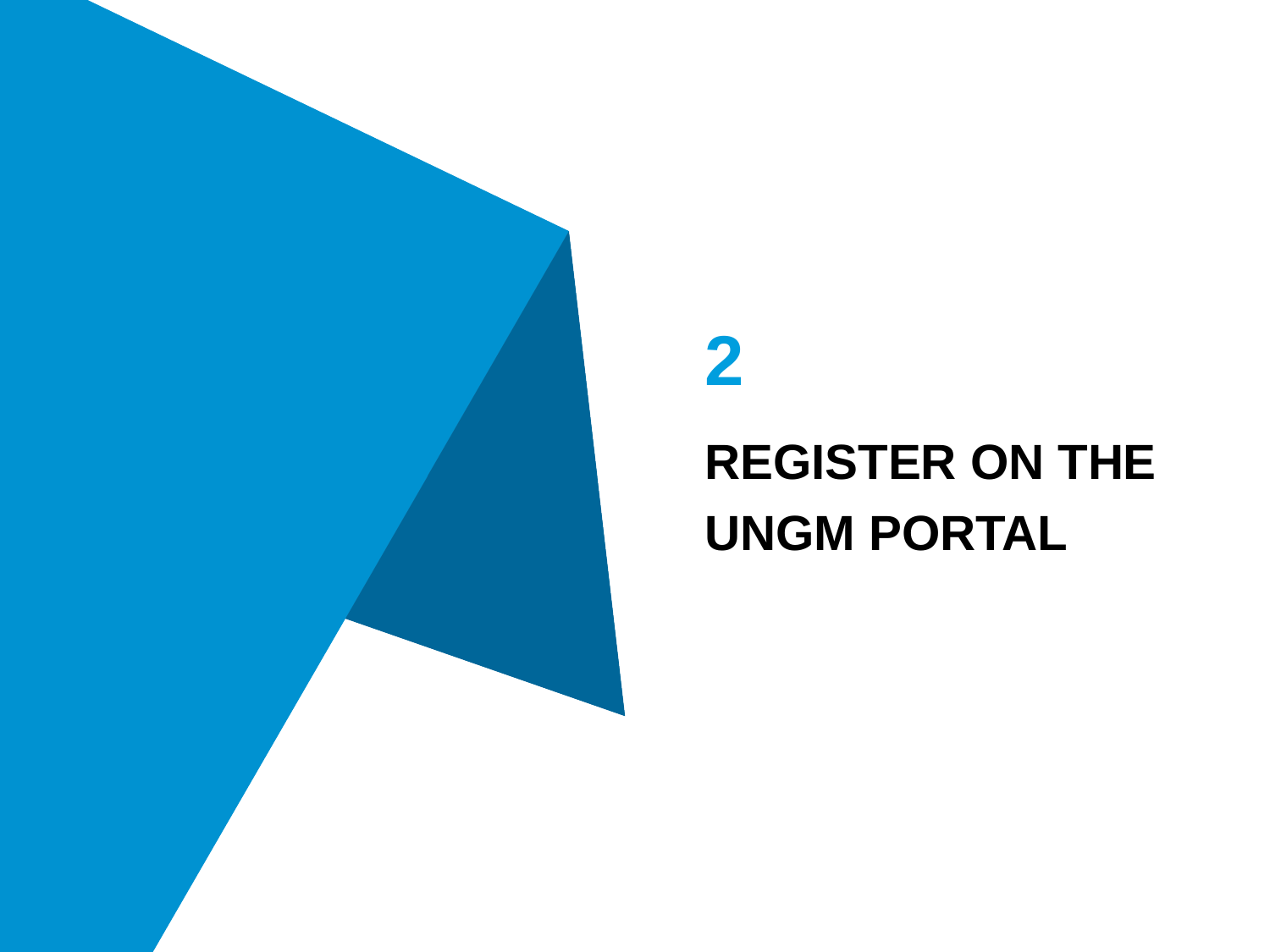

2
# REGISTER ON THE UNGM PORTAL